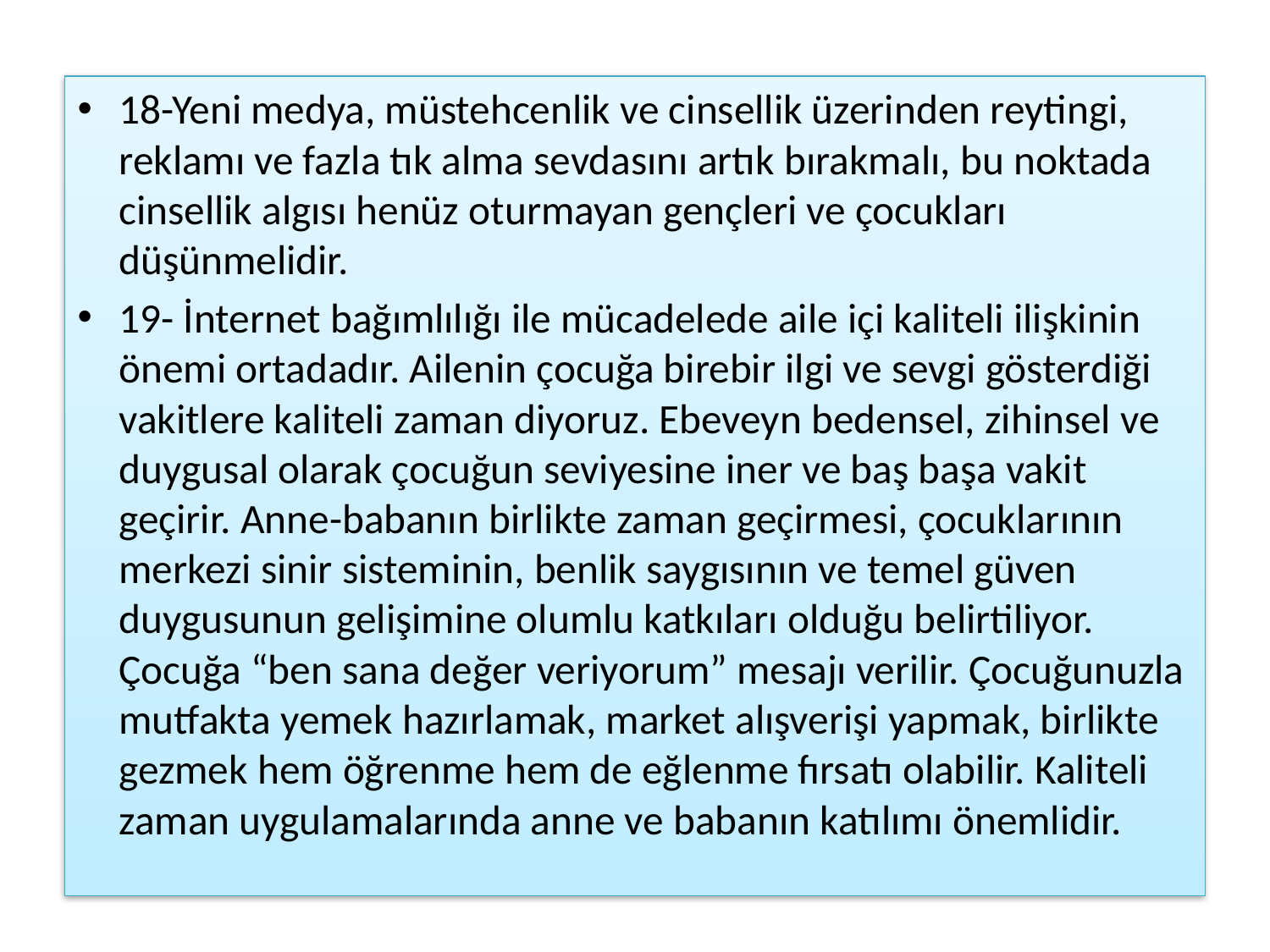

18-Yeni medya, müstehcenlik ve cinsellik üzerinden reytingi, reklamı ve fazla tık alma sevdasını artık bırakmalı, bu noktada cinsellik algısı henüz oturmayan gençleri ve çocukları düşünmelidir.
19- İnternet bağımlılığı ile mücadelede aile içi kaliteli ilişkinin önemi ortadadır. Ailenin çocuğa birebir ilgi ve sevgi gösterdiği vakitlere kaliteli zaman diyoruz. Ebeveyn bedensel, zihinsel ve duygusal olarak çocuğun seviyesine iner ve baş başa vakit geçirir. Anne-babanın birlikte zaman geçirmesi, çocuklarının merkezi sinir sisteminin, benlik saygısının ve temel güven duygusunun gelişimine olumlu katkıları olduğu belirtiliyor. Çocuğa “ben sana değer veriyorum” mesajı verilir. Çocuğunuzla mutfakta yemek hazırlamak, market alışverişi yapmak, birlikte gezmek hem öğrenme hem de eğlenme fırsatı olabilir. Kaliteli zaman uygulamalarında anne ve babanın katılımı önemlidir.